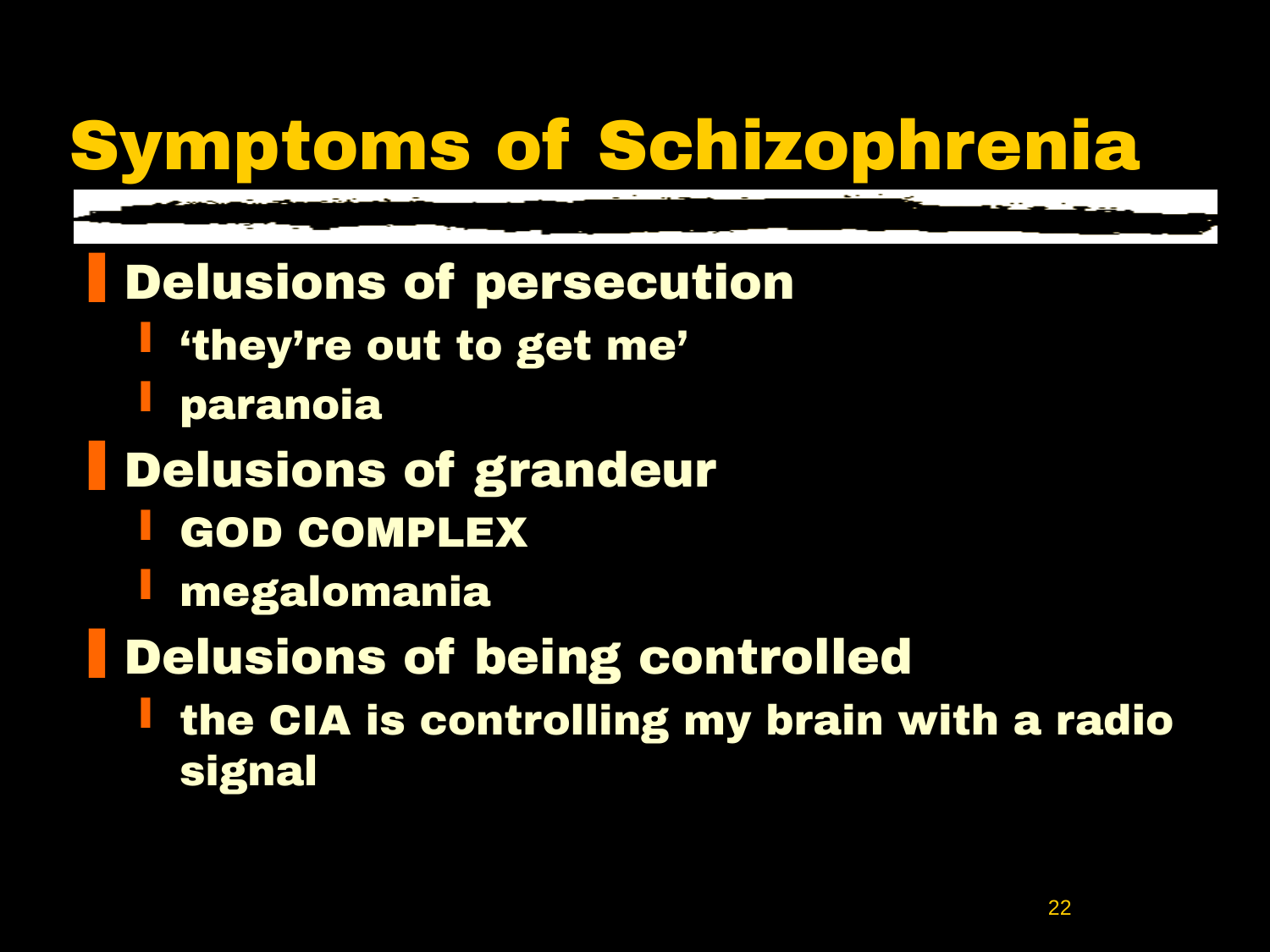

# Symptoms of Schizophrenia
Delusions of persecution
‘they’re out to get me’
paranoia
Delusions of grandeur
GOD COMPLEX
megalomania
Delusions of being controlled
the CIA is controlling my brain with a radio signal